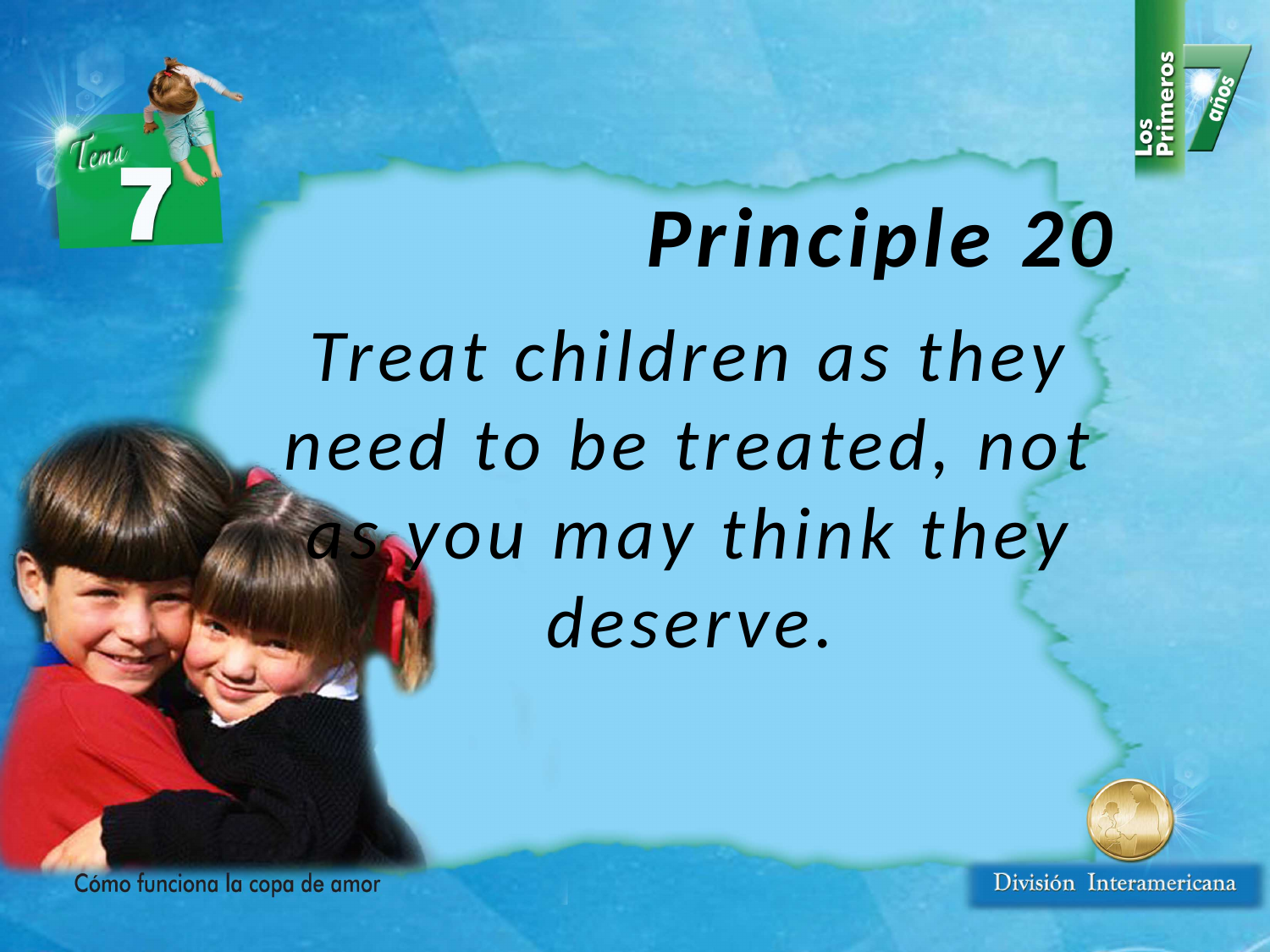

Principle 20

Treat children as they need to be treated, not as you may think they deserve.